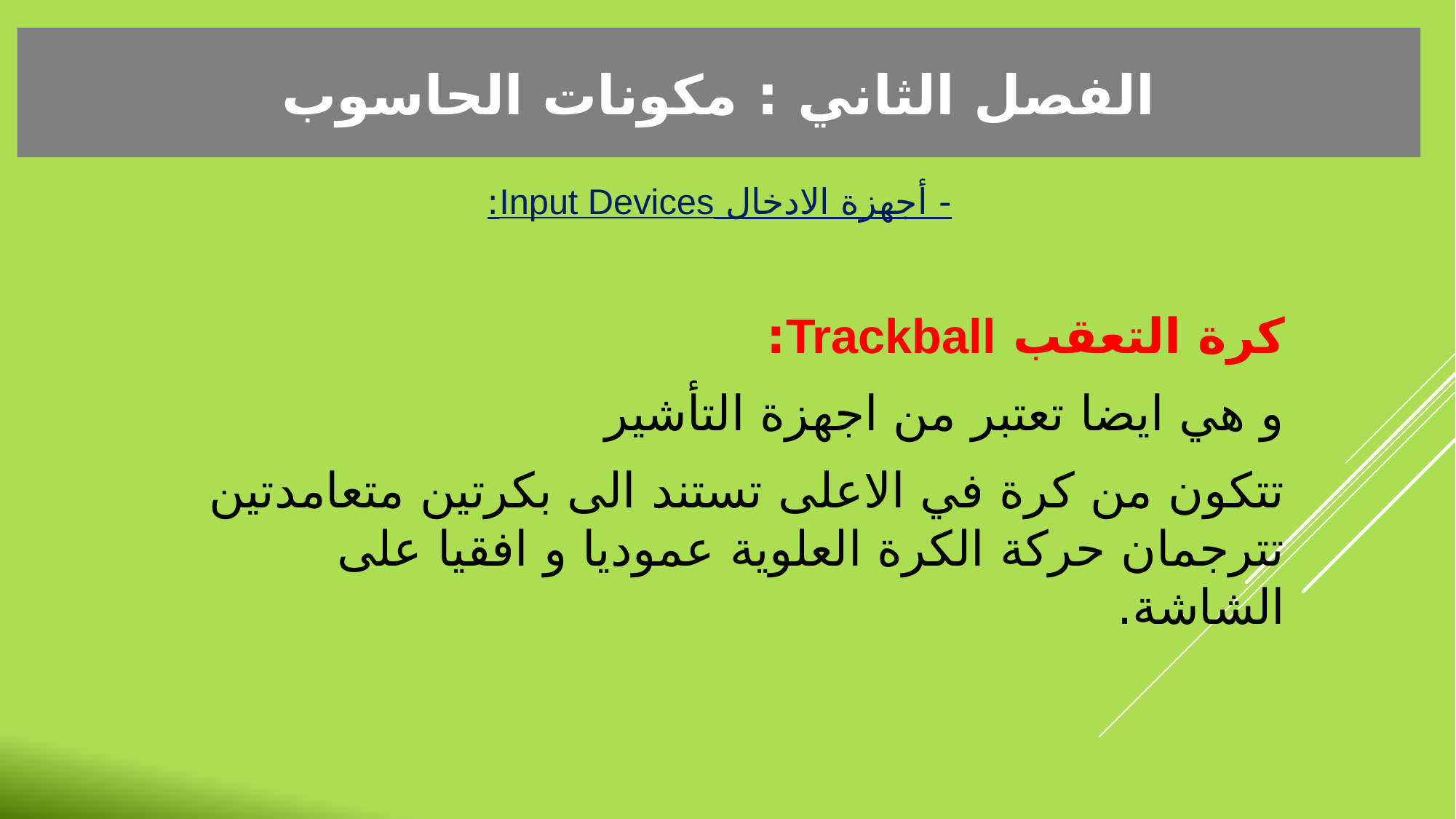

الفصل الثاني : مكونات الحاسوب
- أجهزة الادخال Input Devices:
كرة التعقب Trackball:
و هي ايضا تعتبر من اجهزة التأشير
تتكون من كرة في الاعلى تستند الى بكرتين متعامدتين تترجمان حركة الكرة العلوية عموديا و افقيا على الشاشة.